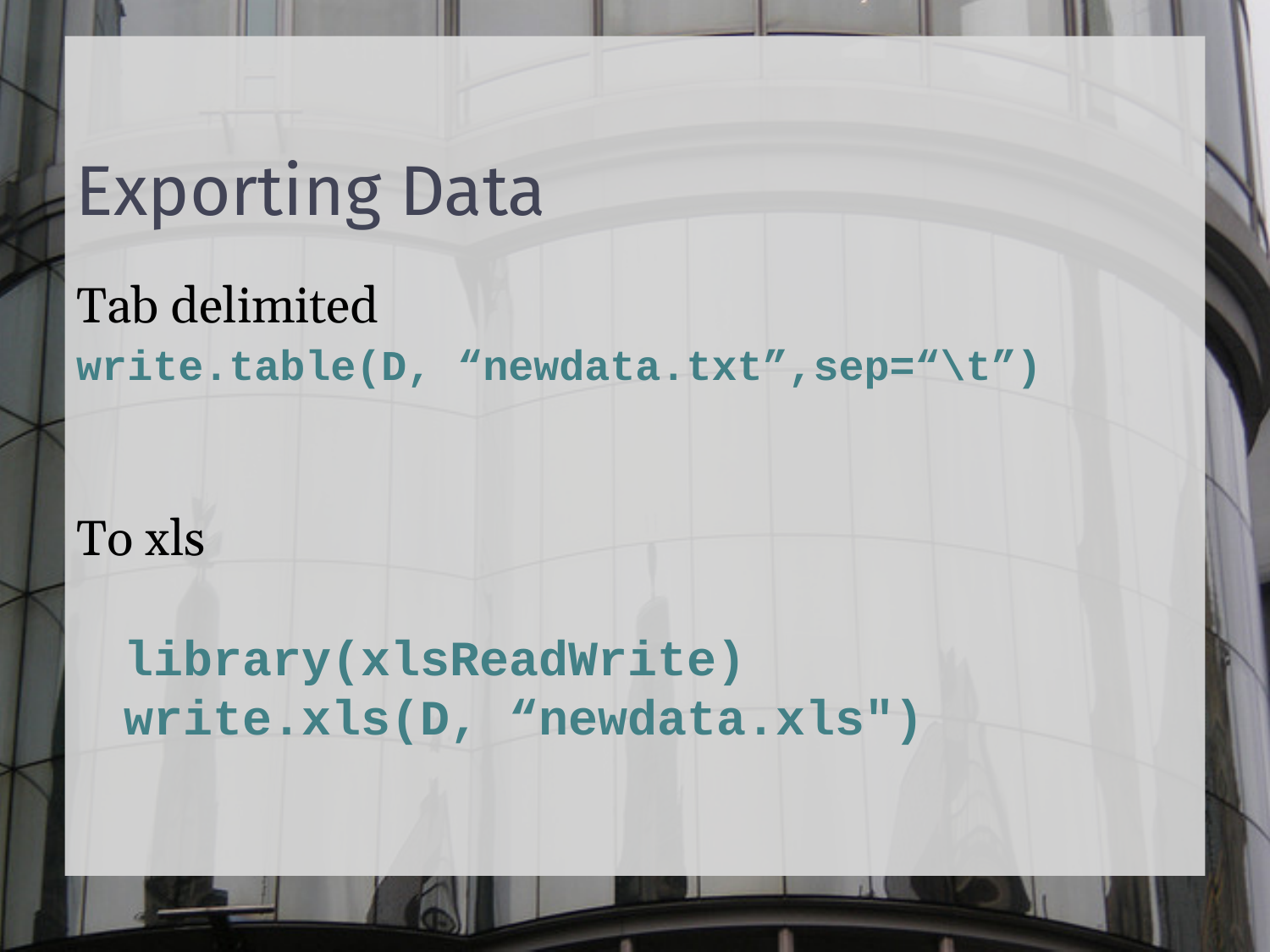

Exporting Data
Tab delimited
write.table(D, “newdata.txt”,sep=“\t”)

To xls

	library(xlsReadWrite)
write.xls(D, “newdata.xls")